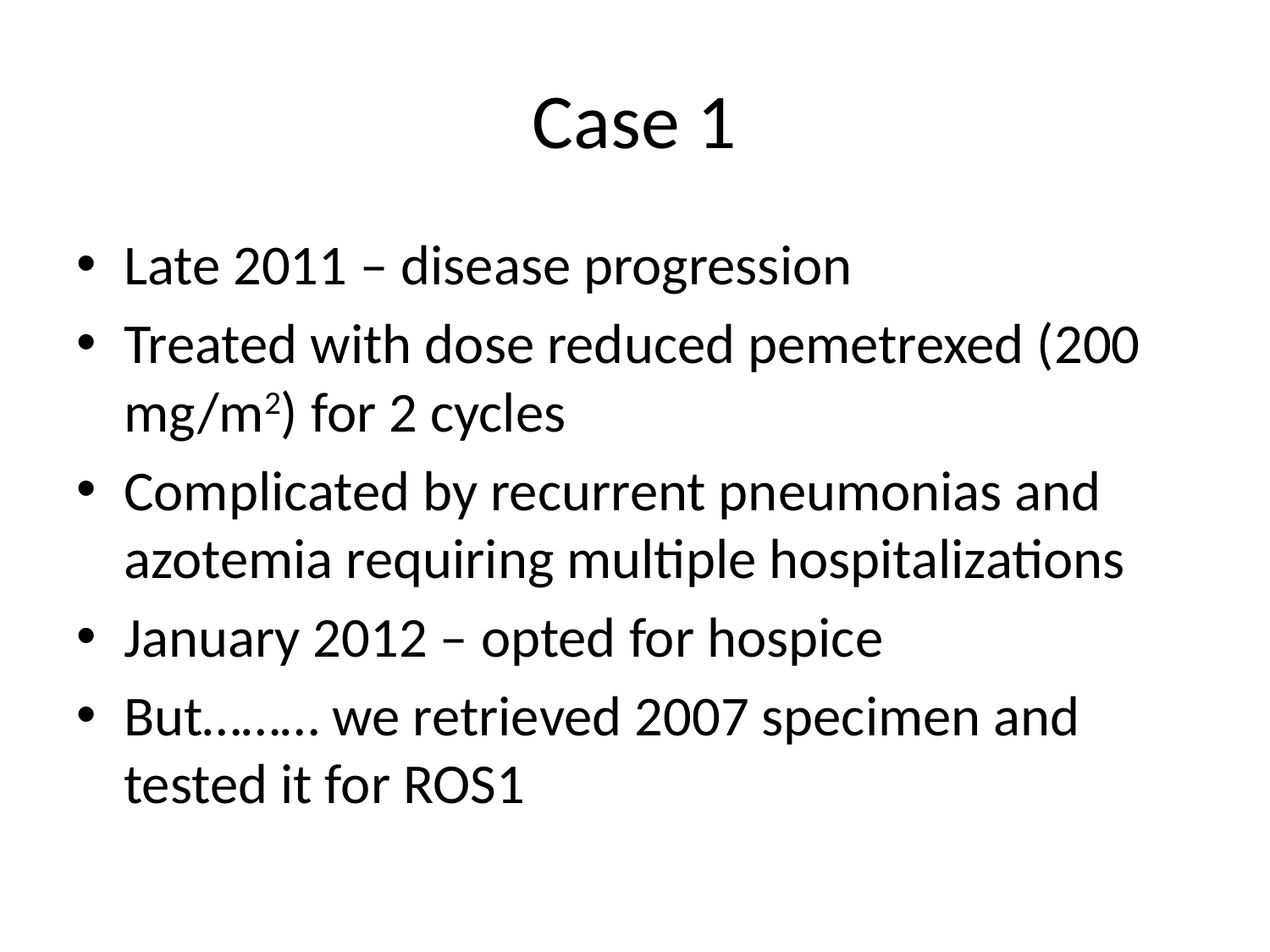

# Case 1
Late 2011 – disease progression
Treated with dose reduced pemetrexed (200 mg/m2) for 2 cycles
Complicated by recurrent pneumonias and azotemia requiring multiple hospitalizations
January 2012 – opted for hospice
But……… we retrieved 2007 specimen and tested it for ROS1